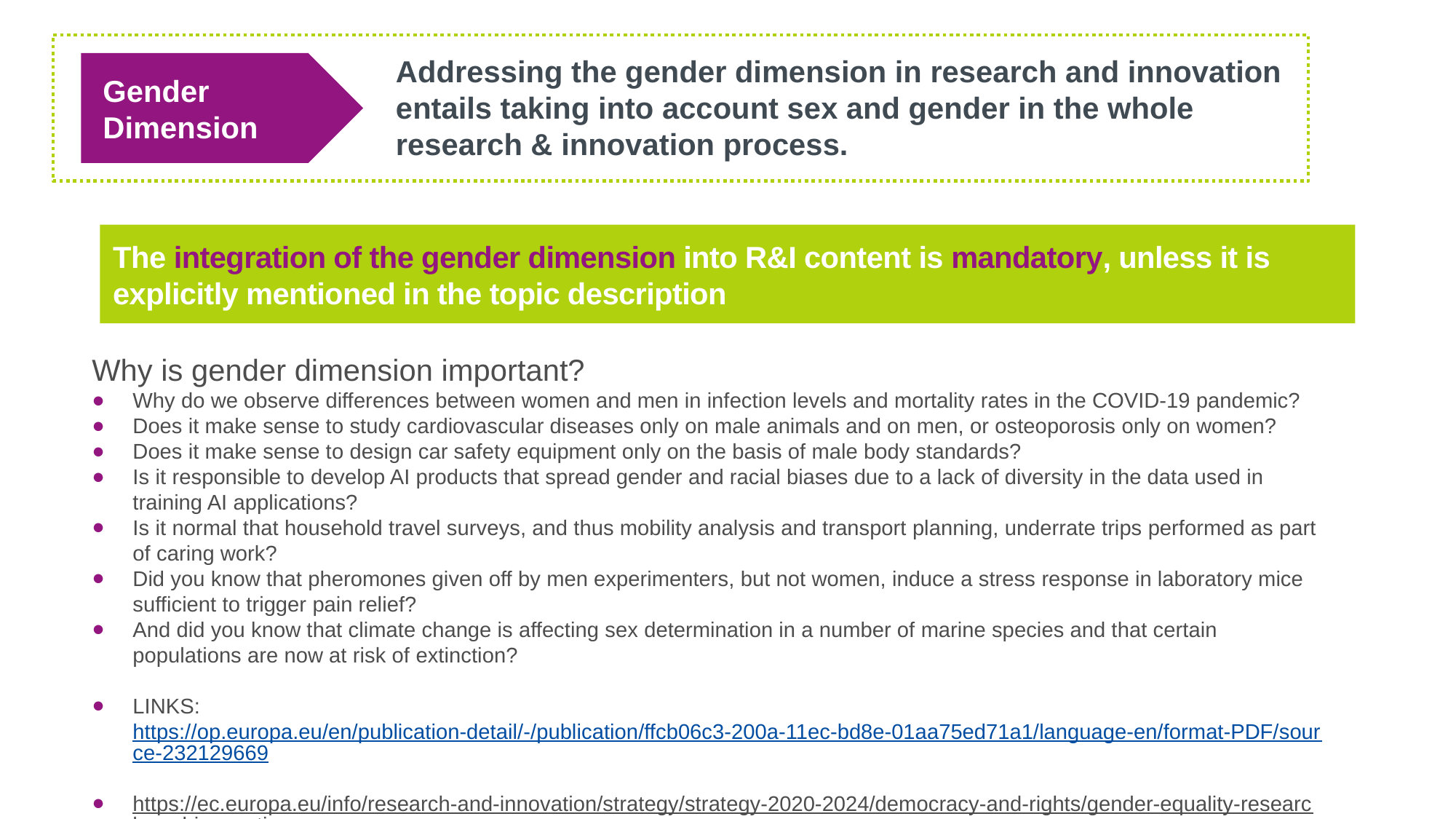

Addressing the gender dimension in research and innovation entails taking into account sex and gender in the whole research & innovation process.
# Gender dimension in R&I content
Gender Dimension
The integration of the gender dimension into R&I content is mandatory, unless it is explicitly mentioned in the topic description
Why is gender dimension important?
Why do we observe differences between women and men in infection levels and mortality rates in the COVID-19 pandemic?
Does it make sense to study cardiovascular diseases only on male animals and on men, or osteoporosis only on women?
Does it make sense to design car safety equipment only on the basis of male body standards?
Is it responsible to develop AI products that spread gender and racial biases due to a lack of diversity in the data used in training AI applications?
Is it normal that household travel surveys, and thus mobility analysis and transport planning, underrate trips performed as part of caring work?
Did you know that pheromones given off by men experimenters, but not women, induce a stress response in laboratory mice sufficient to trigger pain relief?
And did you know that climate change is affecting sex determination in a number of marine species and that certain populations are now at risk of extinction?

LINKS: https://op.europa.eu/en/publication-detail/-/publication/ffcb06c3-200a-11ec-bd8e-01aa75ed71a1/language-en/format-PDF/source-232129669
https://ec.europa.eu/info/research-and-innovation/strategy/strategy-2020-2024/democracy-and-rights/gender-equality-research-and-innovation_en